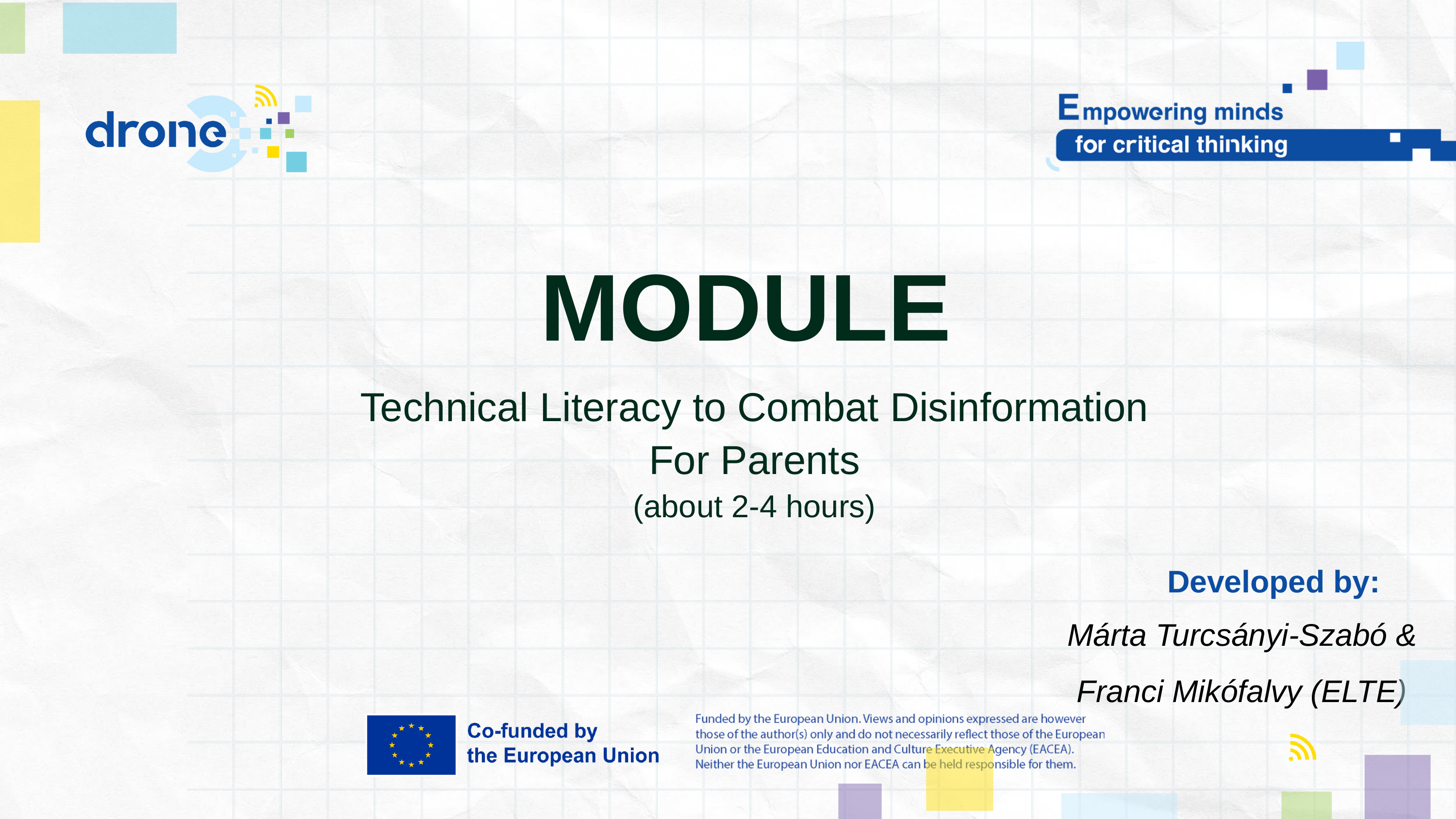

MODULE
Technical Literacy to Combat Disinformation
For Parents
(about 2-4 hours)
Developed by:
Márta Turcsányi-Szabó & Franci Mikófalvy (ELTE)